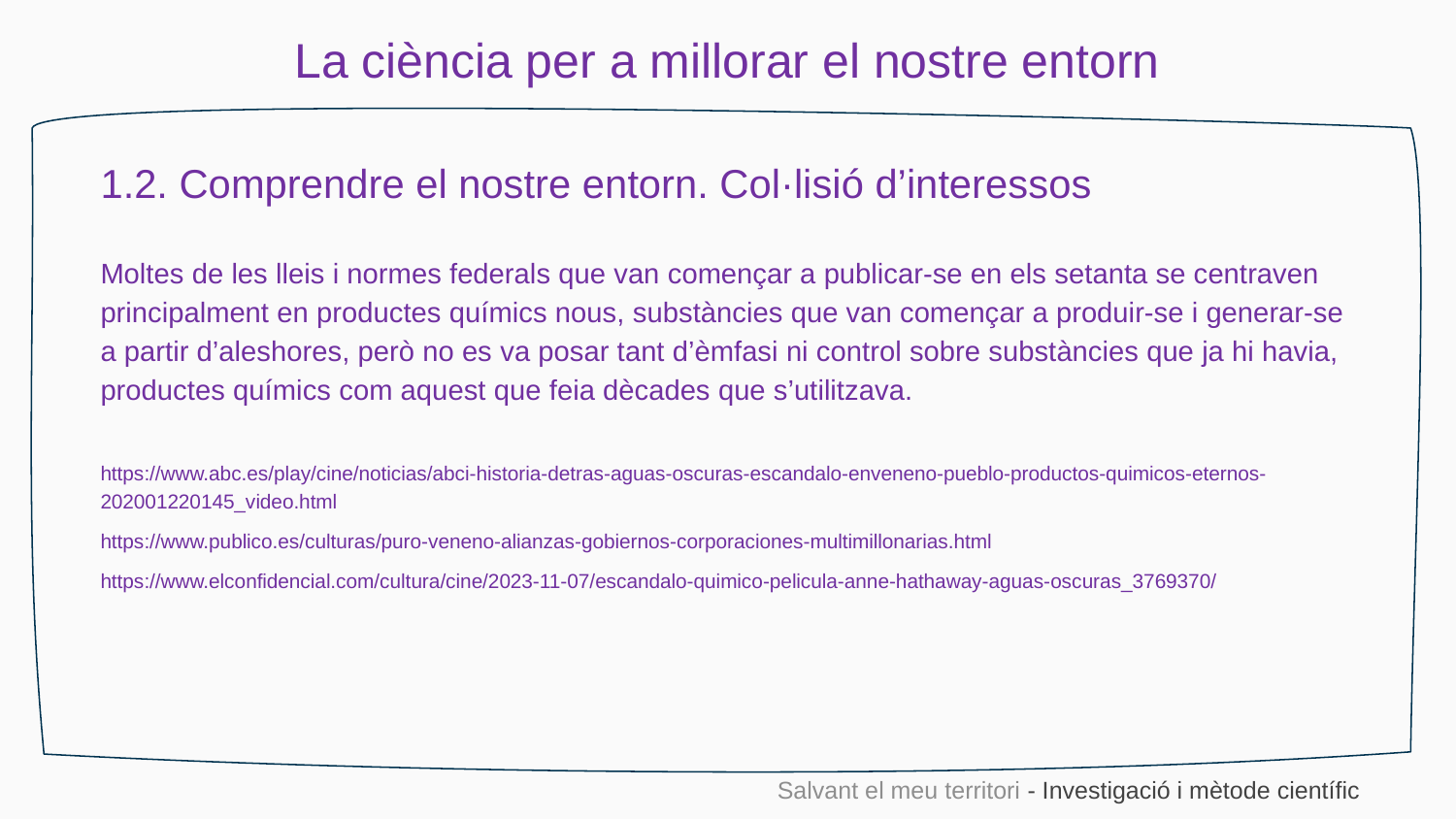

La ciència per a millorar el nostre entorn

1.2. Comprendre el nostre entorn. Col·lisió d’interessos

Moltes de les lleis i normes federals que van començar a publicar-se en els setanta se centraven principalment en productes químics nous, substàncies que van començar a produir-se i generar-se a partir d’aleshores, però no es va posar tant d’èmfasi ni control sobre substàncies que ja hi havia, productes químics com aquest que feia dècades que s’utilitzava.

https://www.abc.es/play/cine/noticias/abci-historia-detras-aguas-oscuras-escandalo-enveneno-pueblo-productos-quimicos-eternos-202001220145_video.html
https://www.publico.es/culturas/puro-veneno-alianzas-gobiernos-corporaciones-multimillonarias.html
https://www.elconfidencial.com/cultura/cine/2023-11-07/escandalo-quimico-pelicula-anne-hathaway-aguas-oscuras_3769370/

Salvant el meu territori - Investigació i mètode científic